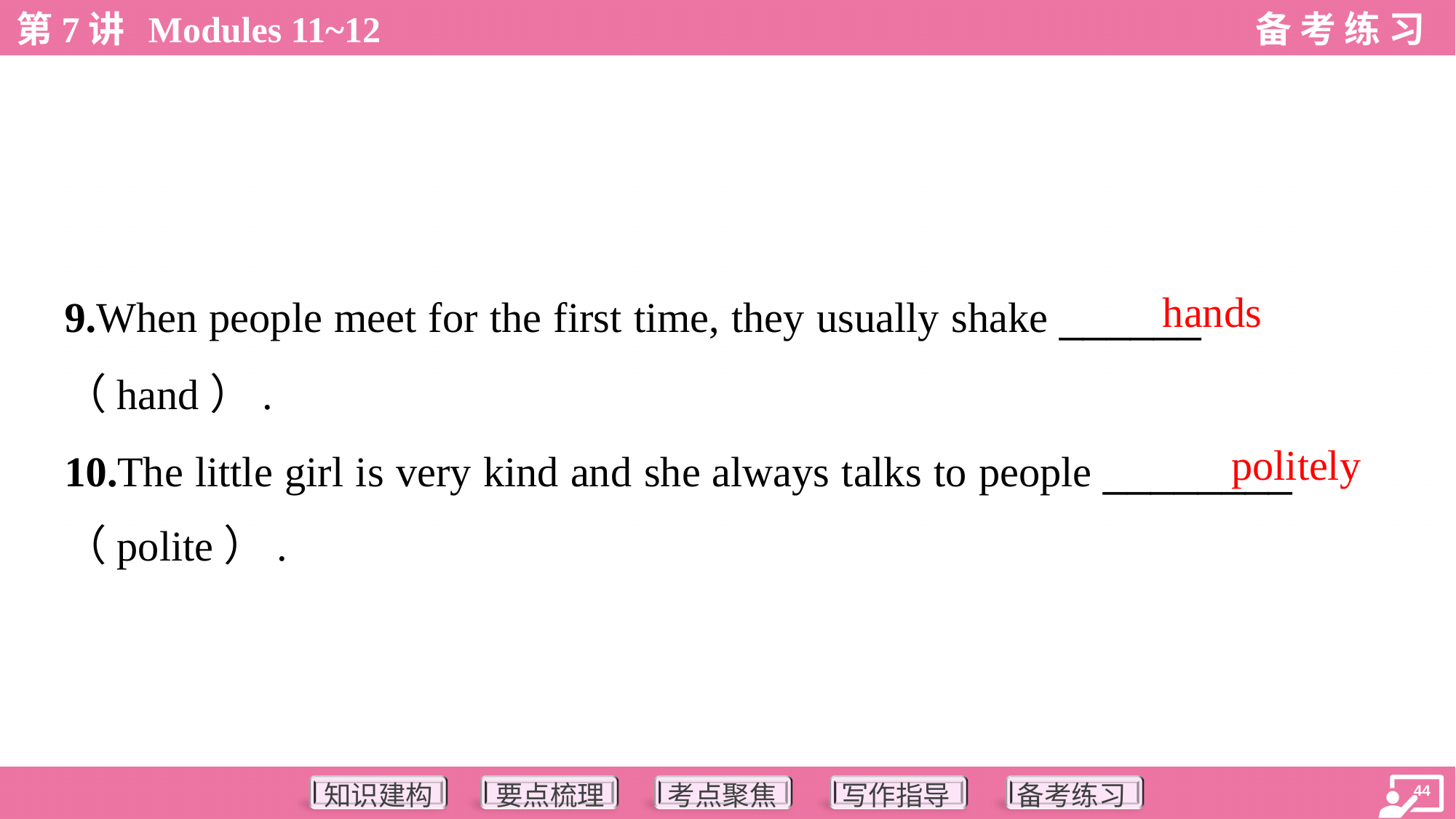

hands
9.When people meet for the first time, they usually shake ______
（hand）.
10.The little girl is very kind and she always talks to people ________
（polite）.
politely